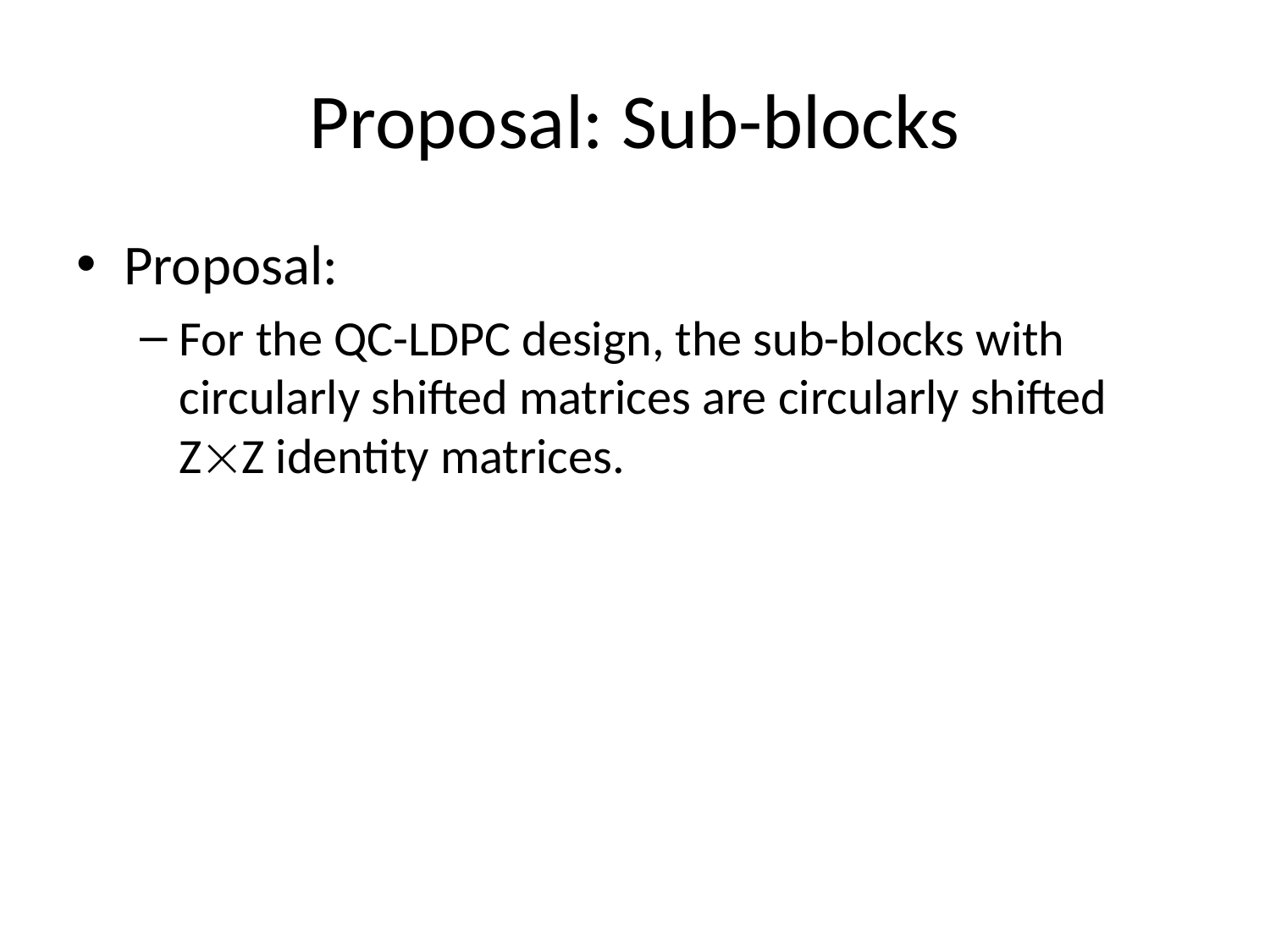

# Proposal: Sub-blocks
Proposal:
For the QC-LDPC design, the sub-blocks with circularly shifted matrices are circularly shifted Z×Z identity matrices.